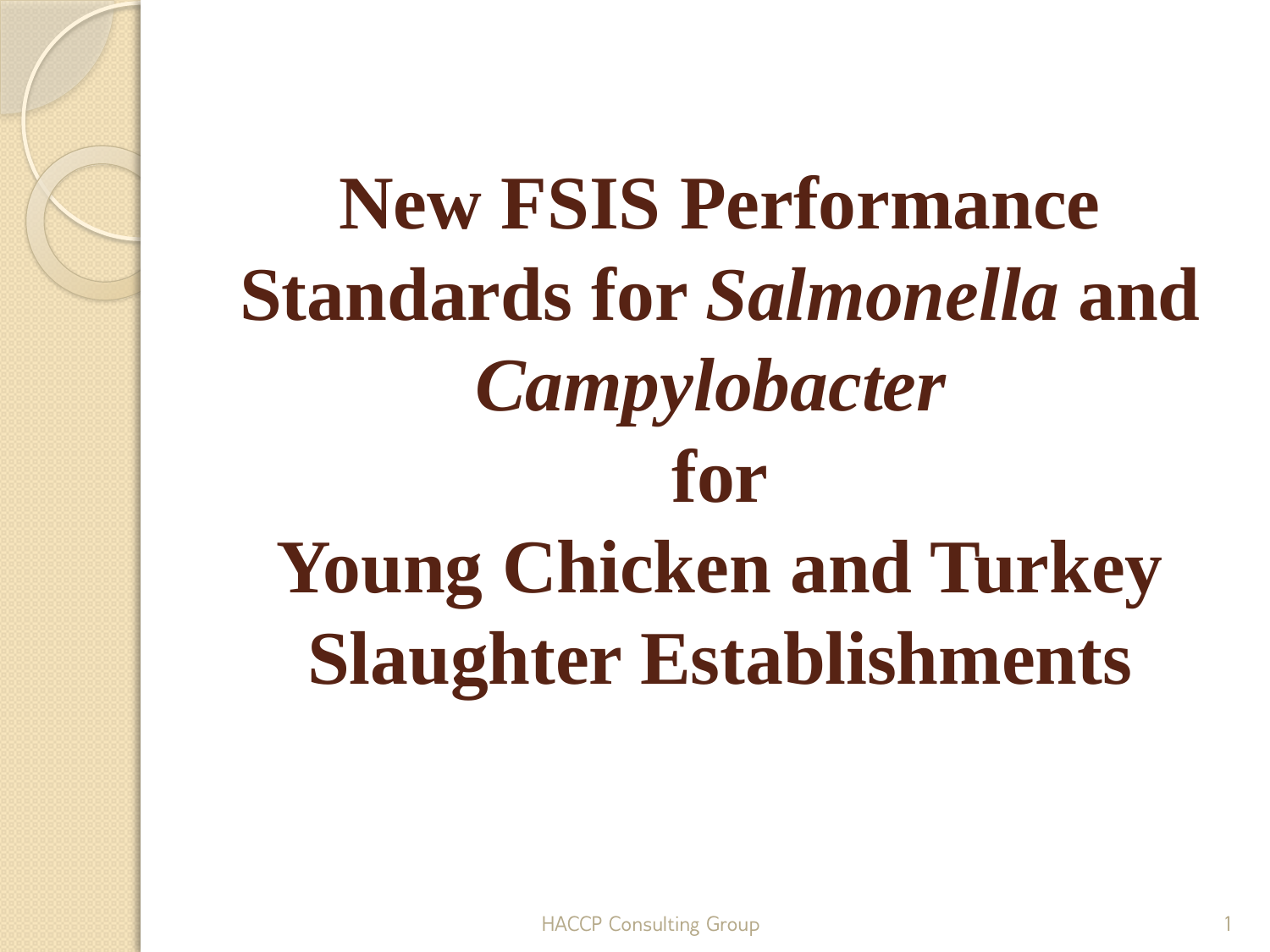

# New FSIS Performance Standards for Salmonella and Campylobacter for Young Chicken and Turkey Slaughter Establishments
HACCP Consulting Group
1